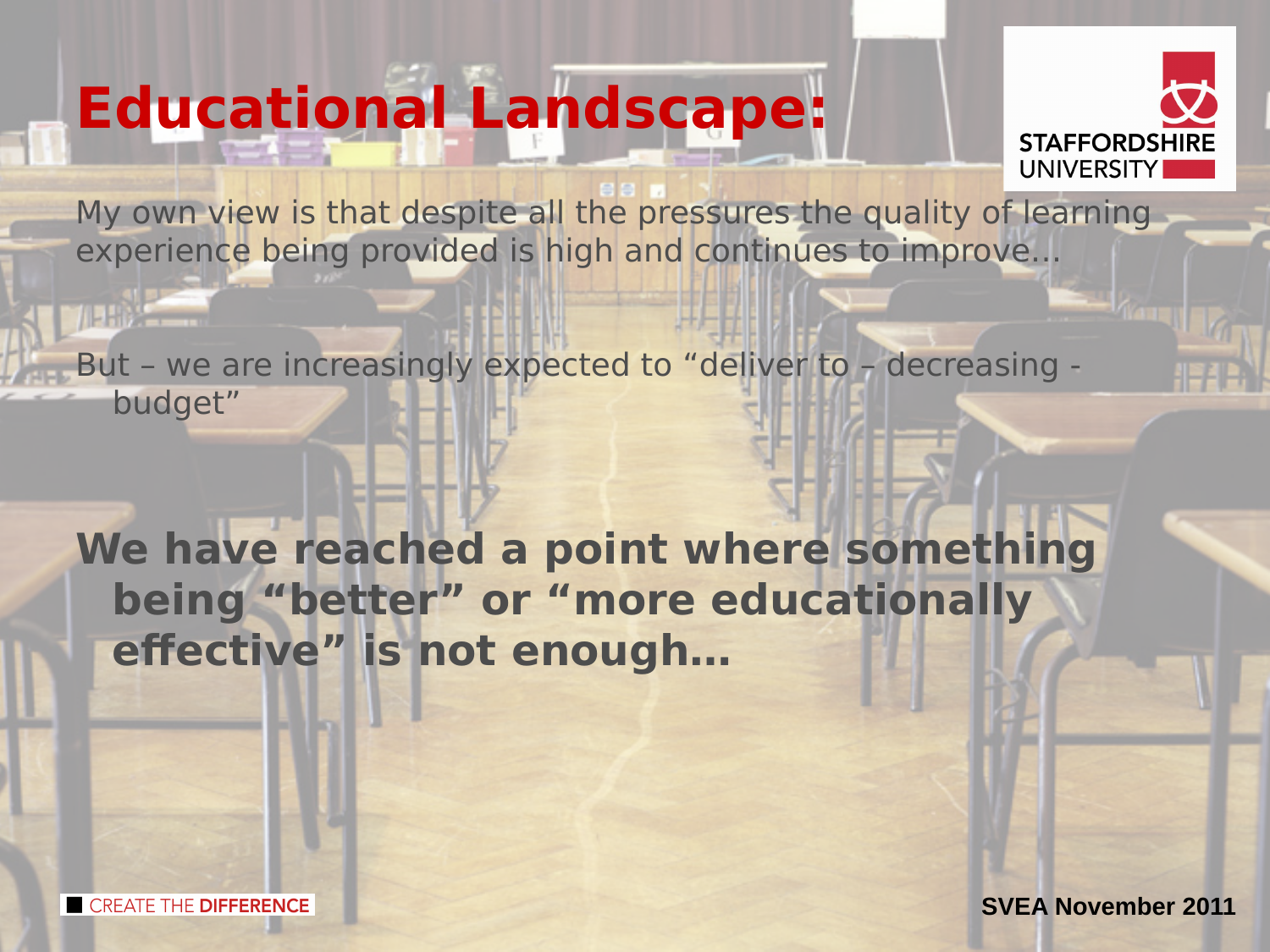

Educational Landscape:
My own view is that despite all the pressures the quality of learning experience being provided is high and continues to improve…

But – we are increasingly expected to “deliver to – decreasing - budget”

We have reached a point where something being “better” or “more educationally effective” is not enough…

SVEA November 2011